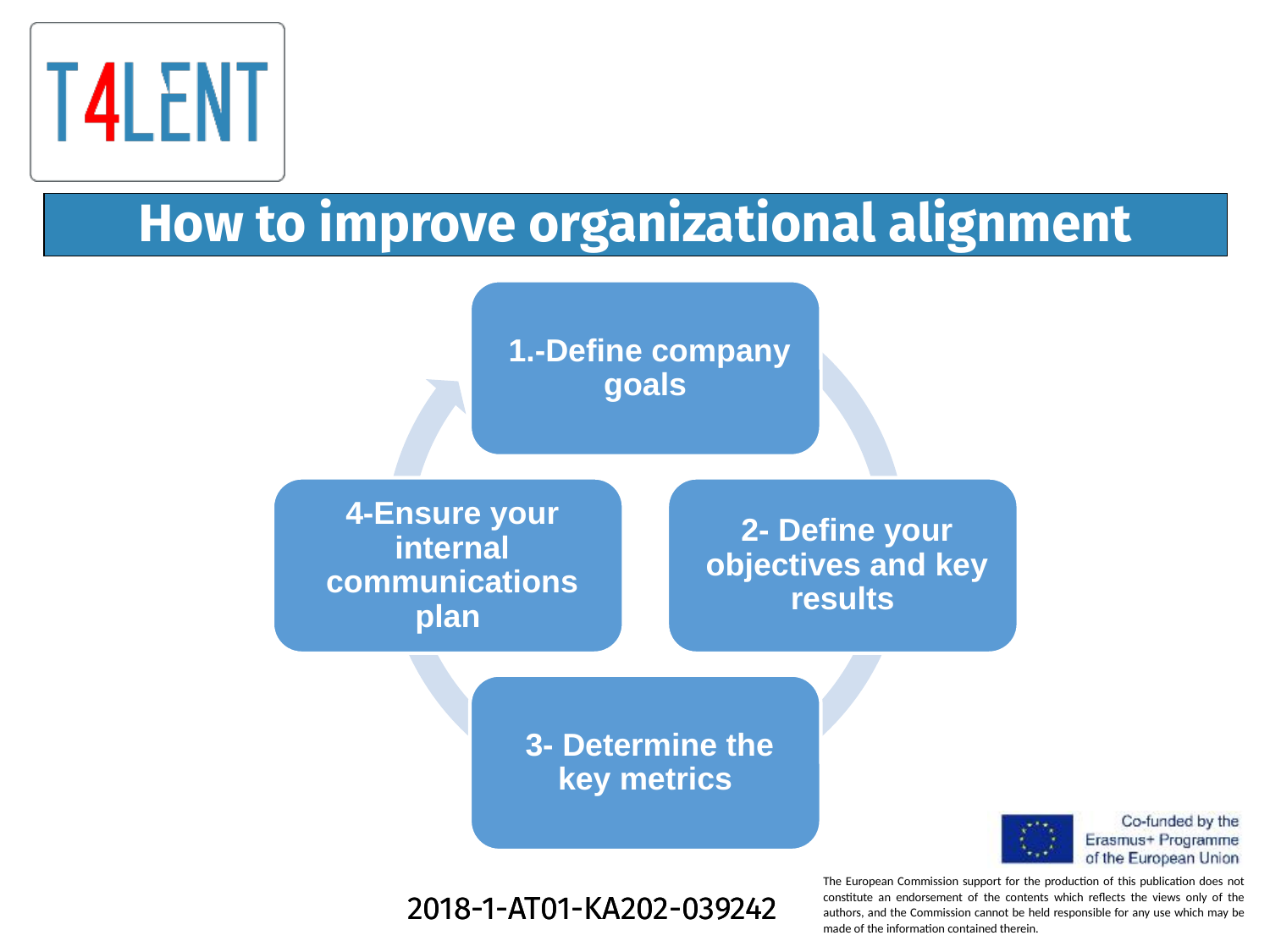

# How to improve organizational alignment
1.-Define company goals
2- Define your objectives and key results
3- Determine the key metrics
4-Ensure your internal communications plan
2018-1-AT01-KA202-039242